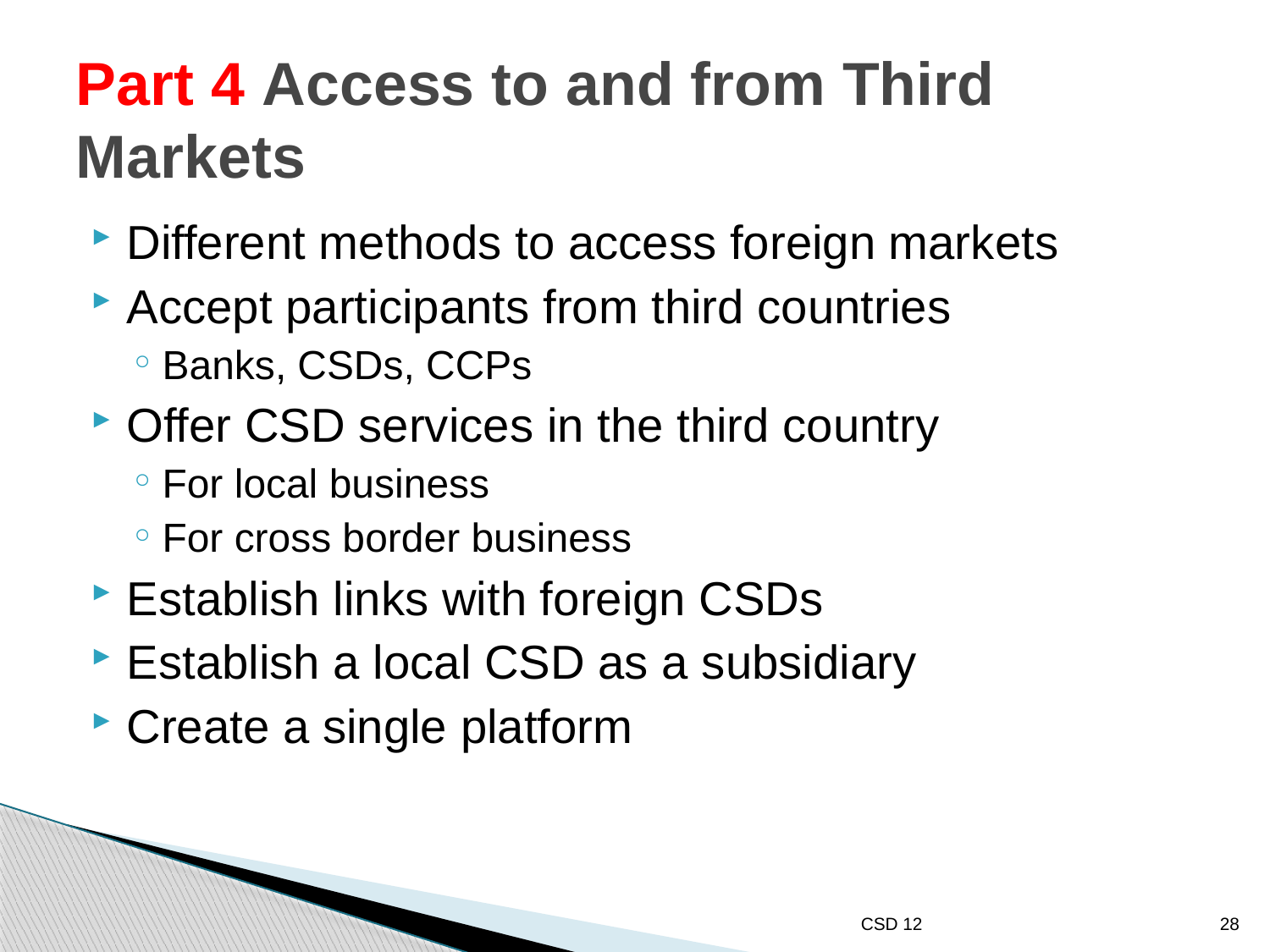

# Part 4 Access to and from Third Markets
Different methods to access foreign markets
Accept participants from third countries
Banks, CSDs, CCPs
Offer CSD services in the third country
For local business
For cross border business
Establish links with foreign CSDs
Establish a local CSD as a subsidiary
Create a single platform

CSD 12
28